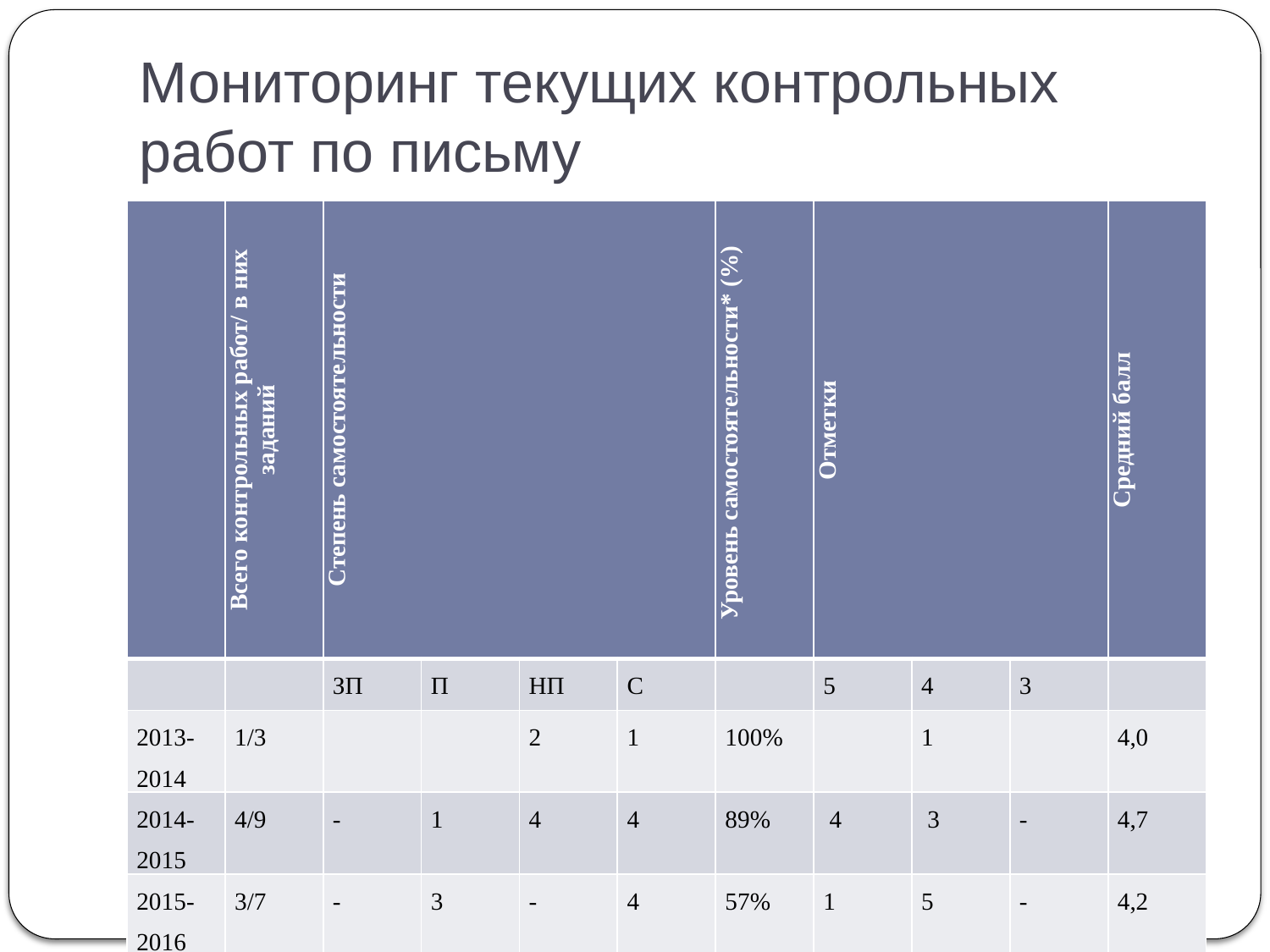

# Мониторинг текущих контрольных работ по письму
|  | Всего контрольных работ/ в них заданий | Степень самостоятельности |  |  |  | Уровень самостоятельности\* (%) | Отметки |  |  | Средний балл |
| --- | --- | --- | --- | --- | --- | --- | --- | --- | --- | --- |
|  |  | ЗП | П | НП | С |  | 5 | 4 | 3 |  |
| 2013-2014 | 1/3 |  |  | 2 | 1 | 100% |  | 1 |  | 4,0 |
| 2014-2015 | 4/9 | - | 1 | 4 | 4 | 89% | 4 | 3 | - | 4,7 |
| 2015-2016 | 3/7 | - | 3 | - | 4 | 57% | 1 | 5 | - | 4,2 |
| 2016-2017 | 5/8 | 2 | 2 | - | 4 | 50% | 1 | 4 | - | 4,2 |